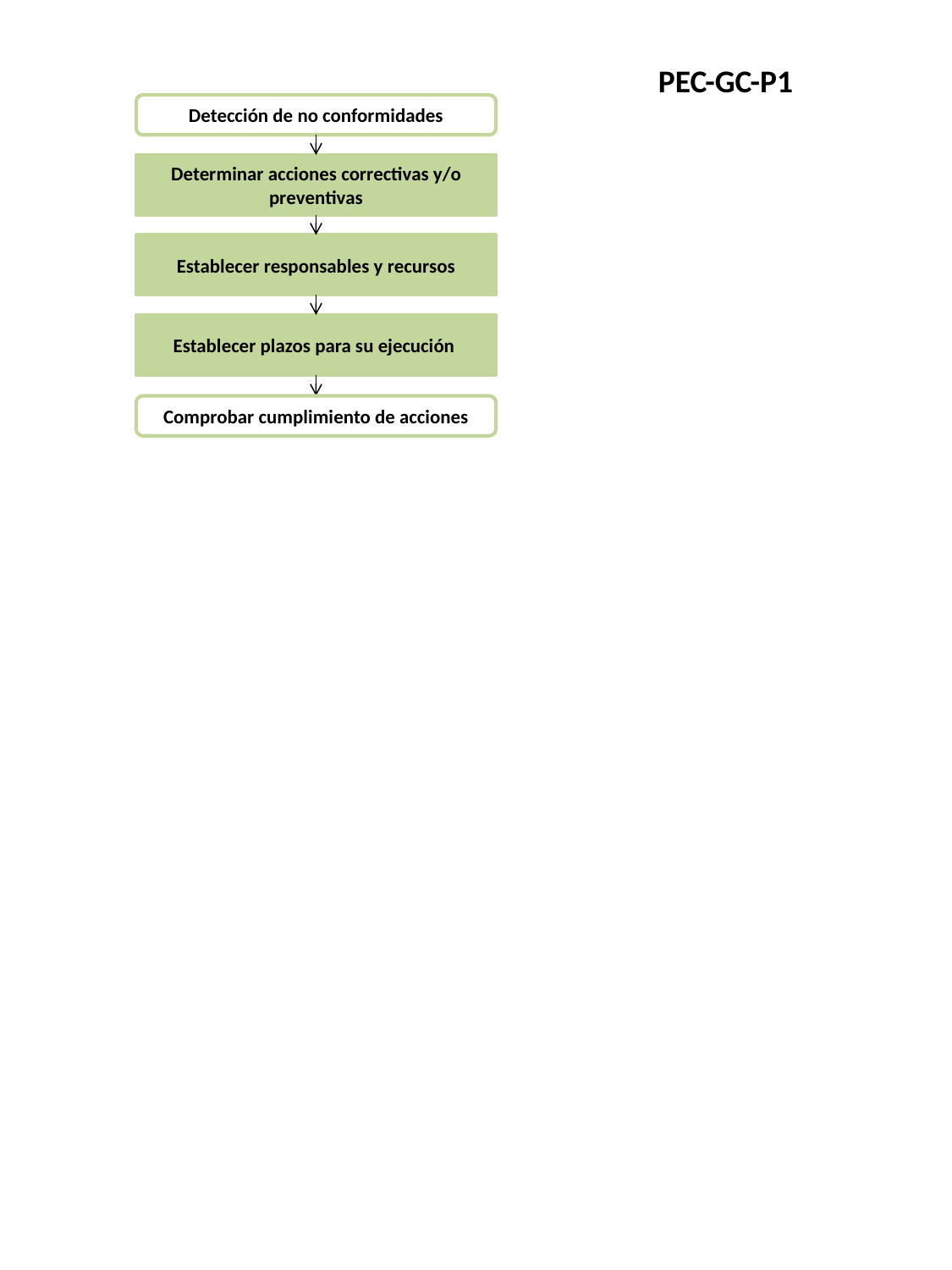

PEC-GC-P1
Detección de no conformidades
Determinar acciones correctivas y/o preventivas
Establecer responsables y recursos
Establecer plazos para su ejecución
Comprobar cumplimiento de acciones